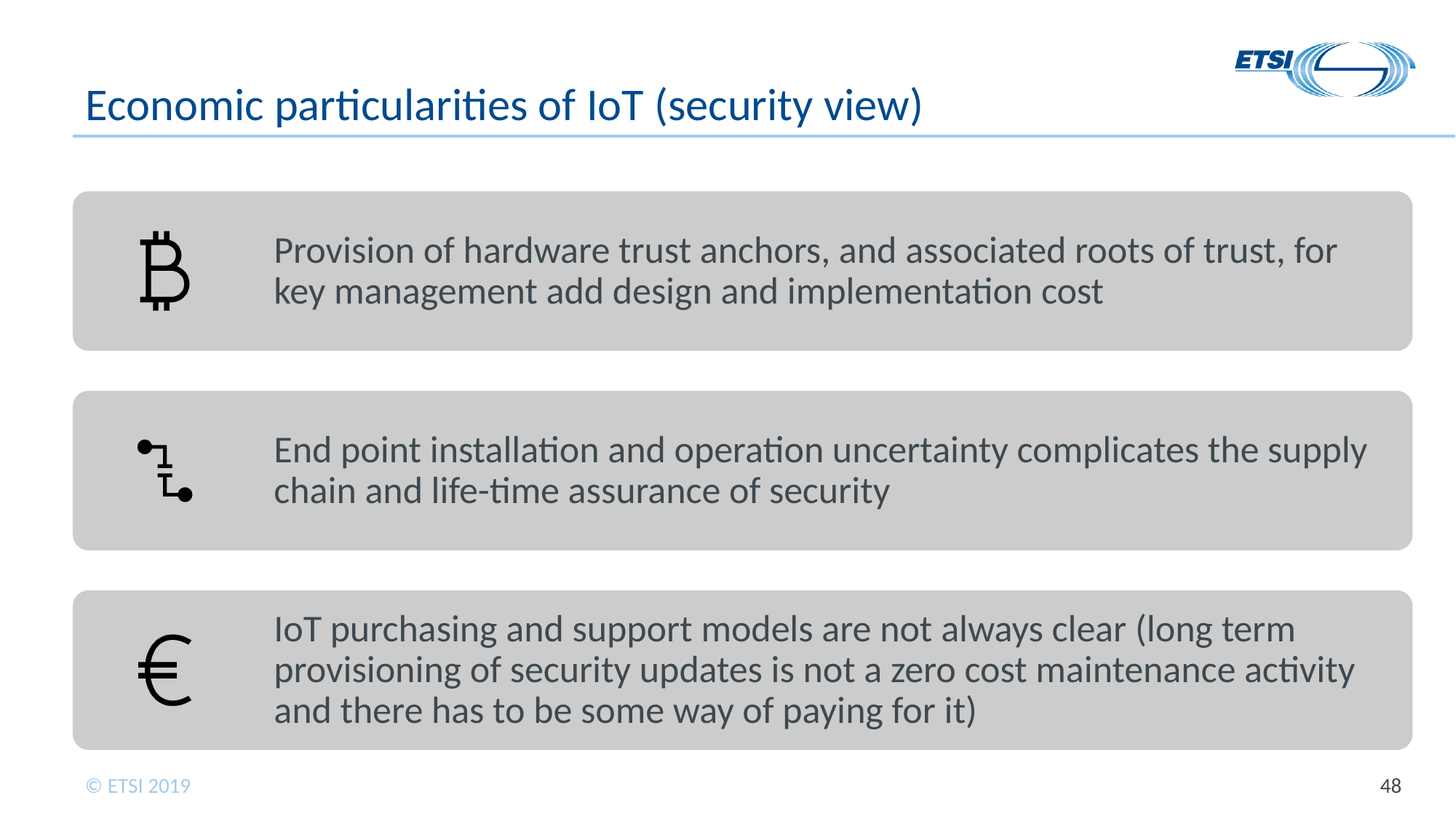

# Economic particularities of IoT (security view)
Provision of hardware trust anchors, and associated roots of trust, for key management add design and implementation cost
End point installation and operation uncertainty complicates the supply chain and life-time assurance of security
IoT purchasing and support models are not always clear (long term provisioning of security updates is not a zero cost maintenance activity and there has to be some way of paying for it)